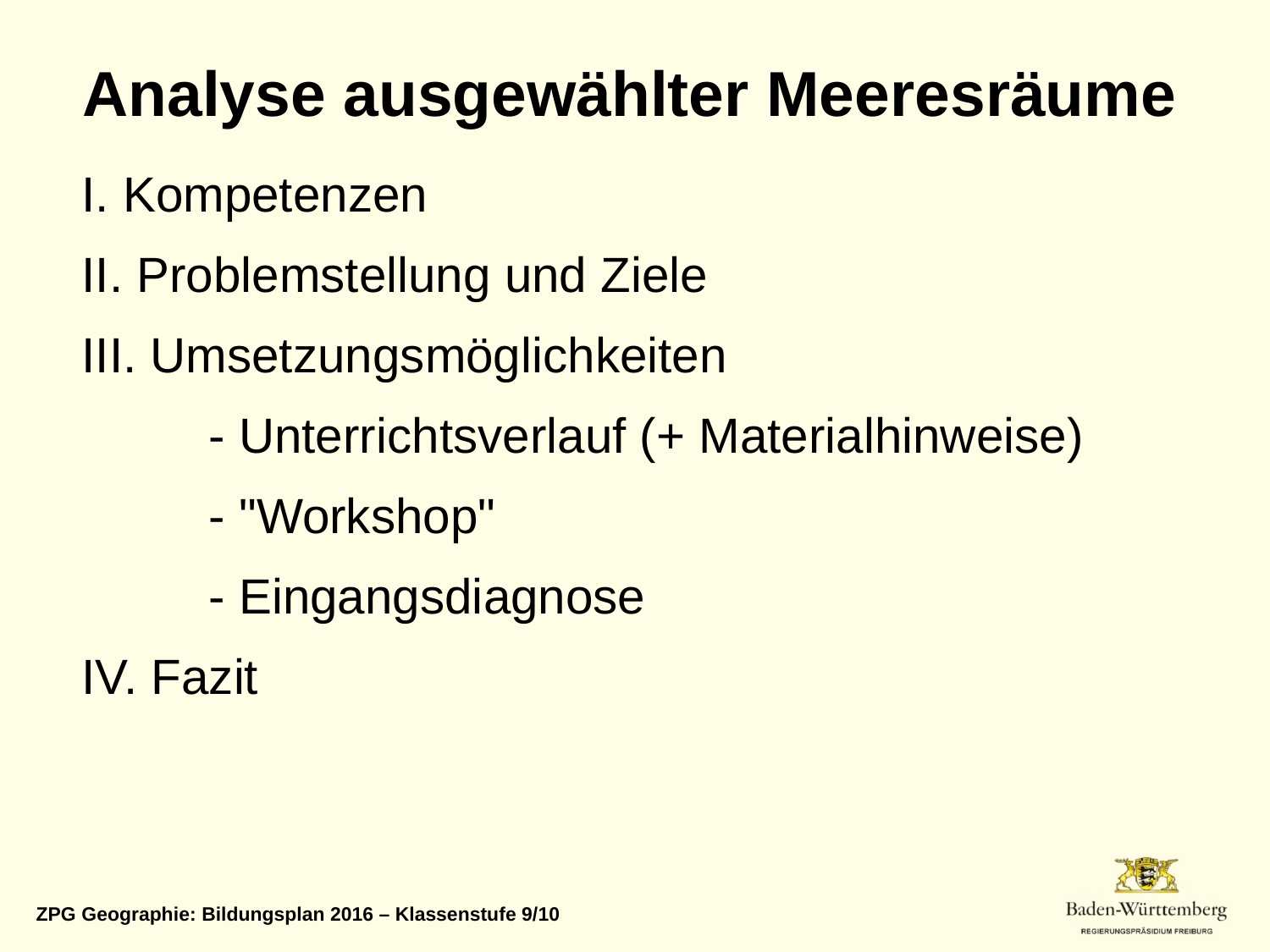

Analyse ausgewählter Meeresräume
I. Kompetenzen
II. Problemstellung und Ziele
III. Umsetzungsmöglichkeiten
	- Unterrichtsverlauf (+ Materialhinweise)
	- "Workshop"
	- Eingangsdiagnose
IV. Fazit